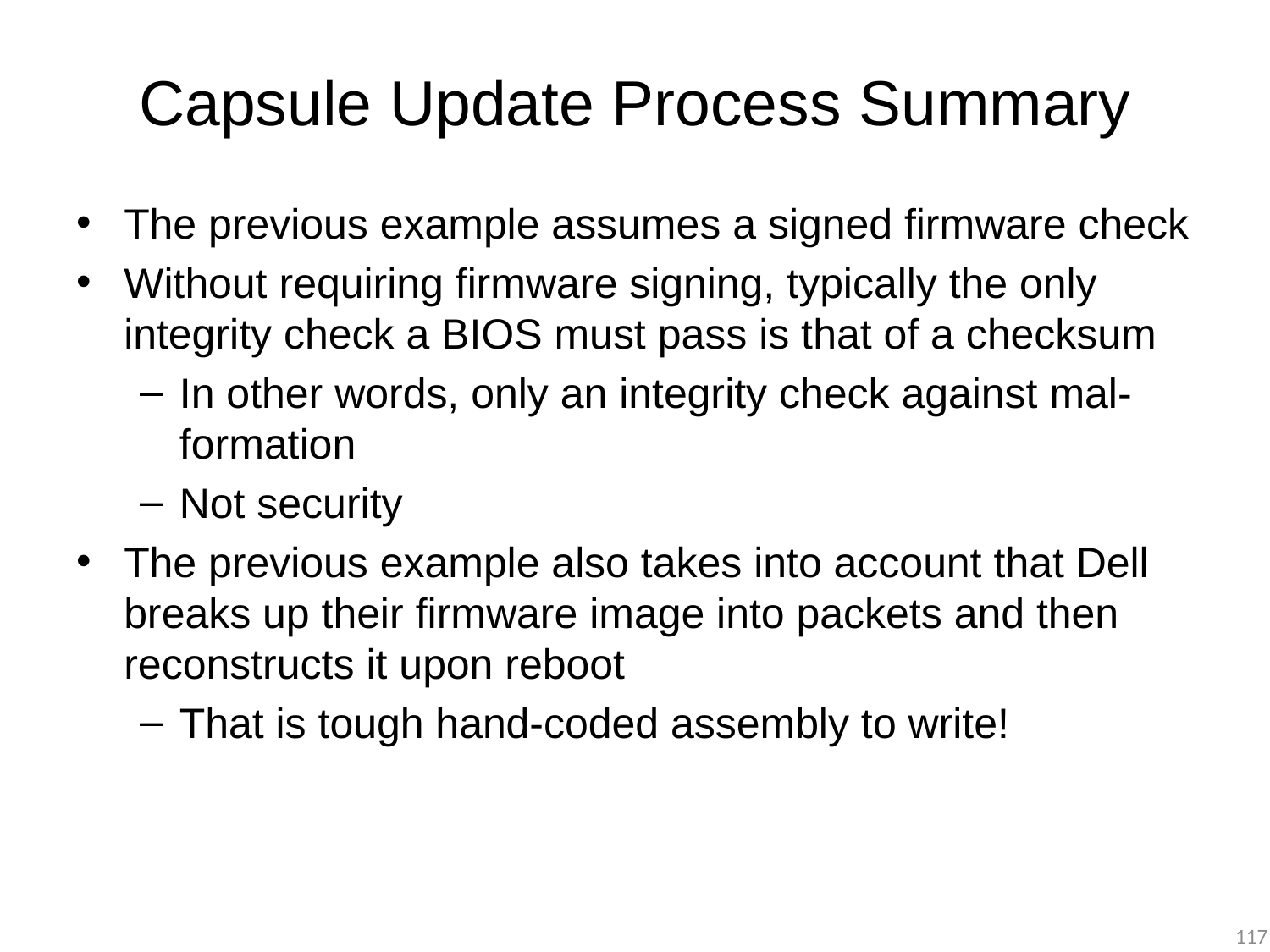

# Capsule Update Process Summary
The previous example assumes a signed firmware check
Without requiring firmware signing, typically the only integrity check a BIOS must pass is that of a checksum
In other words, only an integrity check against mal-formation
Not security
The previous example also takes into account that Dell breaks up their firmware image into packets and then reconstructs it upon reboot
That is tough hand-coded assembly to write!
117